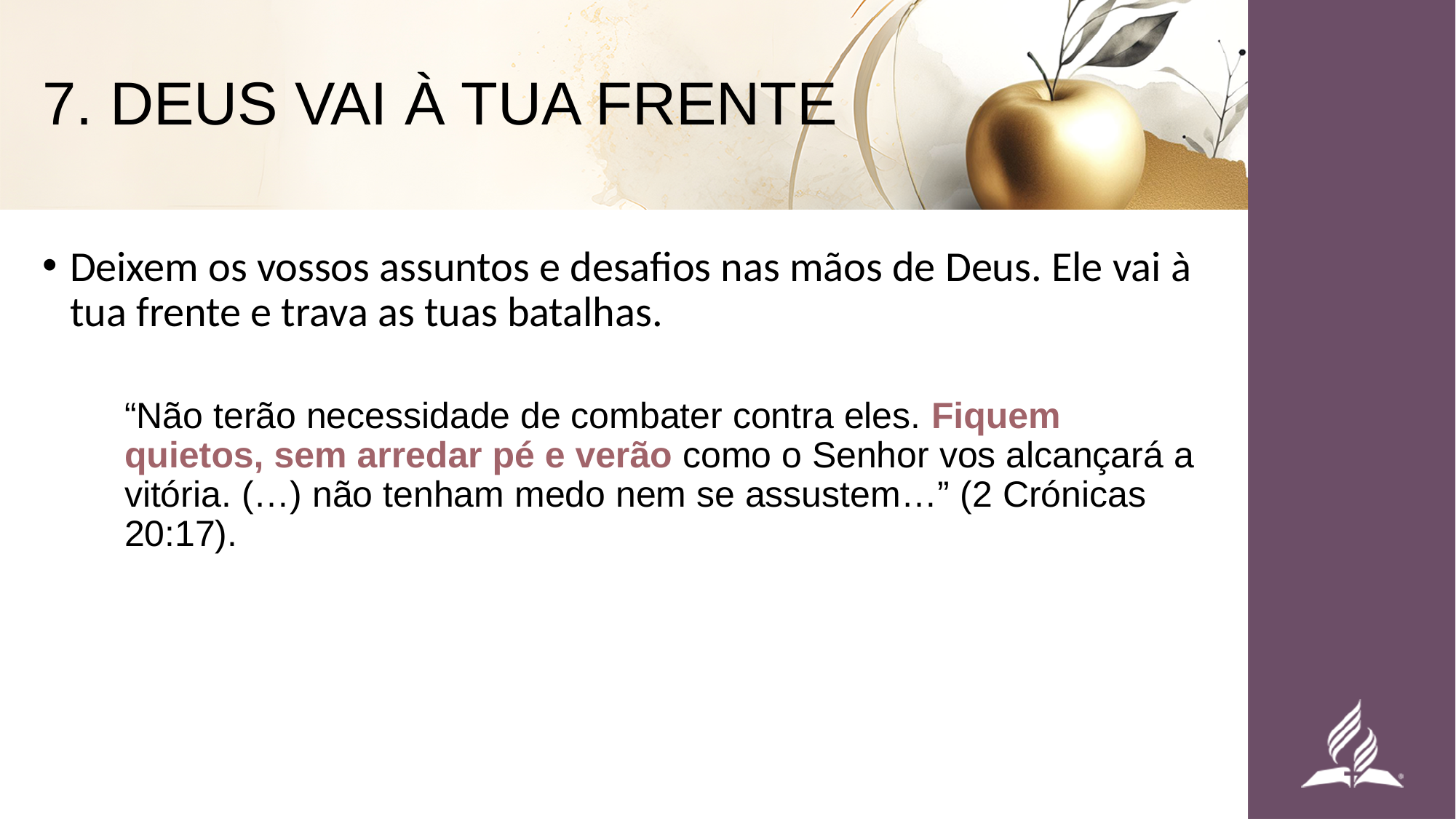

# 7. DEUS VAI À TUA FRENTE
Deixem os vossos assuntos e desafios nas mãos de Deus. Ele vai à tua frente e trava as tuas batalhas.

“Não terão necessidade de combater contra eles. Fiquem quietos, sem arredar pé e verão como o Senhor vos alcançará a vitória. (…) não tenham medo nem se assustem…” (2 Crónicas 20:17).